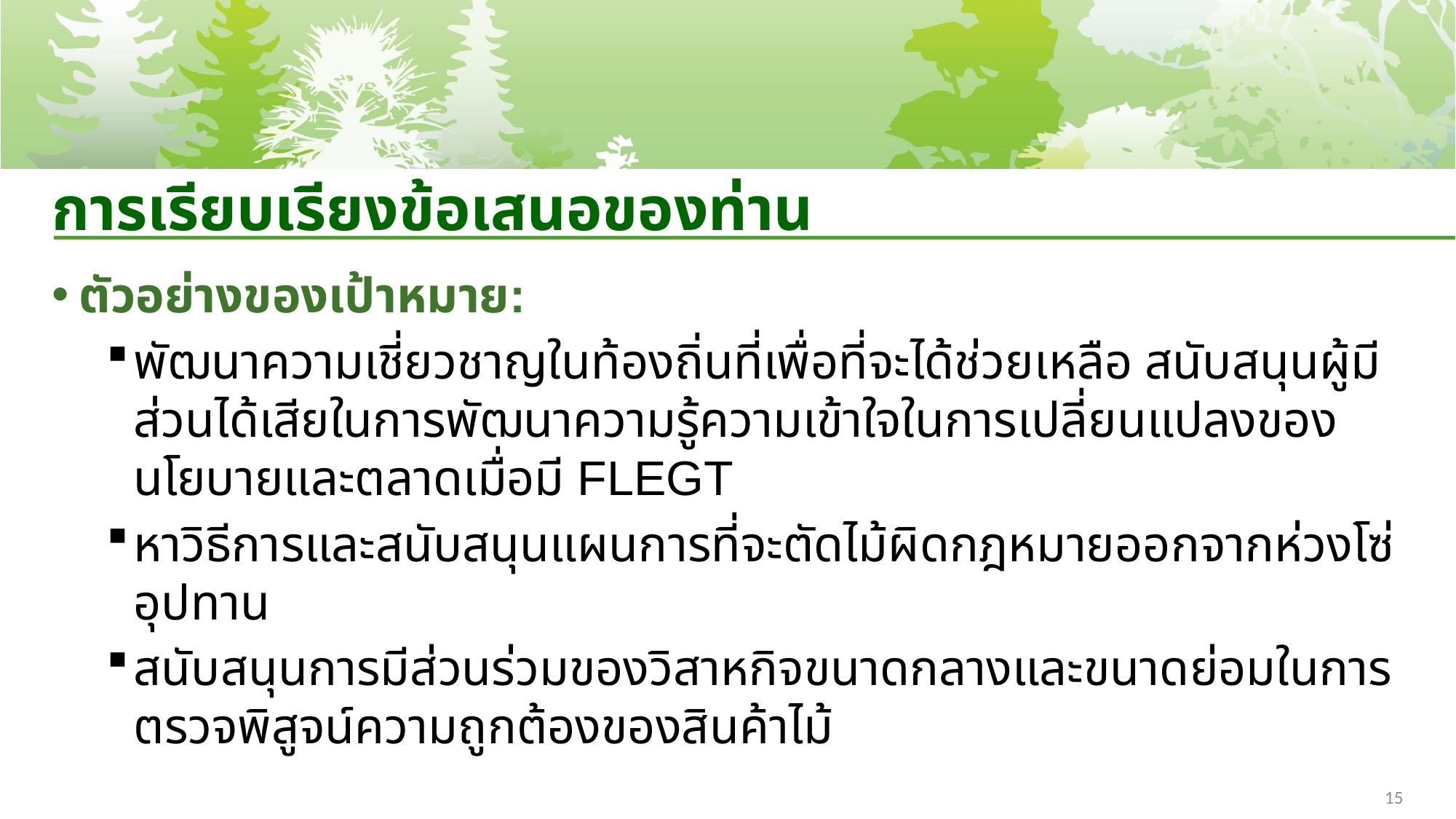

# การเรียบเรียงข้อเสนอของท่าน
ตัวอย่างของเป้าหมาย:
พัฒนาความเชี่ยวชาญในท้องถิ่นที่เพื่อที่จะได้ช่วยเหลือ สนับสนุนผู้มีส่วนได้เสียในการพัฒนาความรู้ความเข้าใจในการเปลี่ยนแปลงของนโยบายและตลาดเมื่อมี FLEGT
หาวิธีการและสนับสนุนแผนการที่จะตัดไม้ผิดกฎหมายออกจากห่วงโซ่อุปทาน
สนับสนุนการมีส่วนร่วมของวิสาหกิจขนาดกลางและขนาดย่อมในการตรวจพิสูจน์ความถูกต้องของสินค้าไม้
15